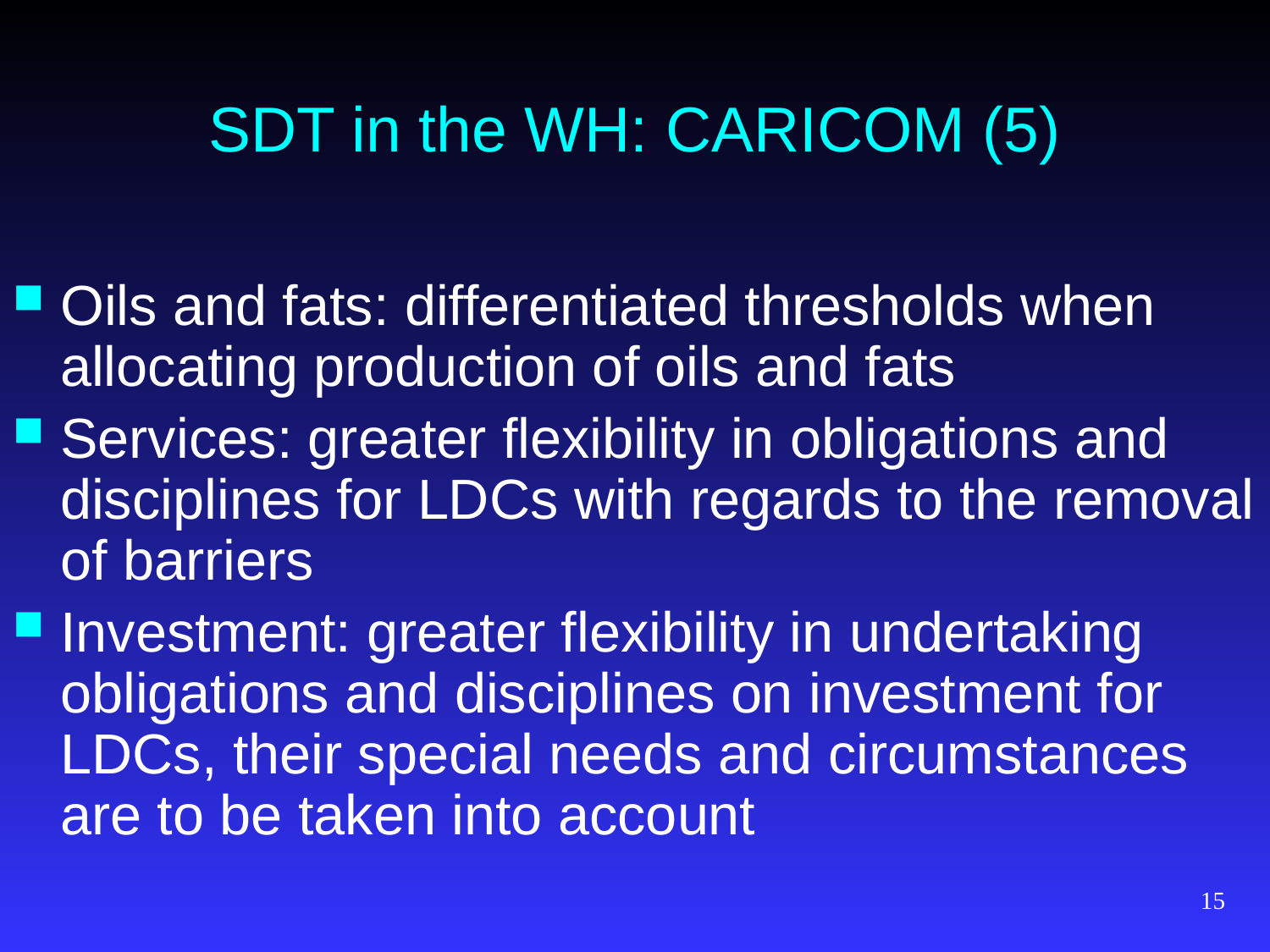

# SDT in the WH: CARICOM (5)
Oils and fats: differentiated thresholds when allocating production of oils and fats
Services: greater flexibility in obligations and disciplines for LDCs with regards to the removal of barriers
Investment: greater flexibility in undertaking obligations and disciplines on investment for LDCs, their special needs and circumstances are to be taken into account
15